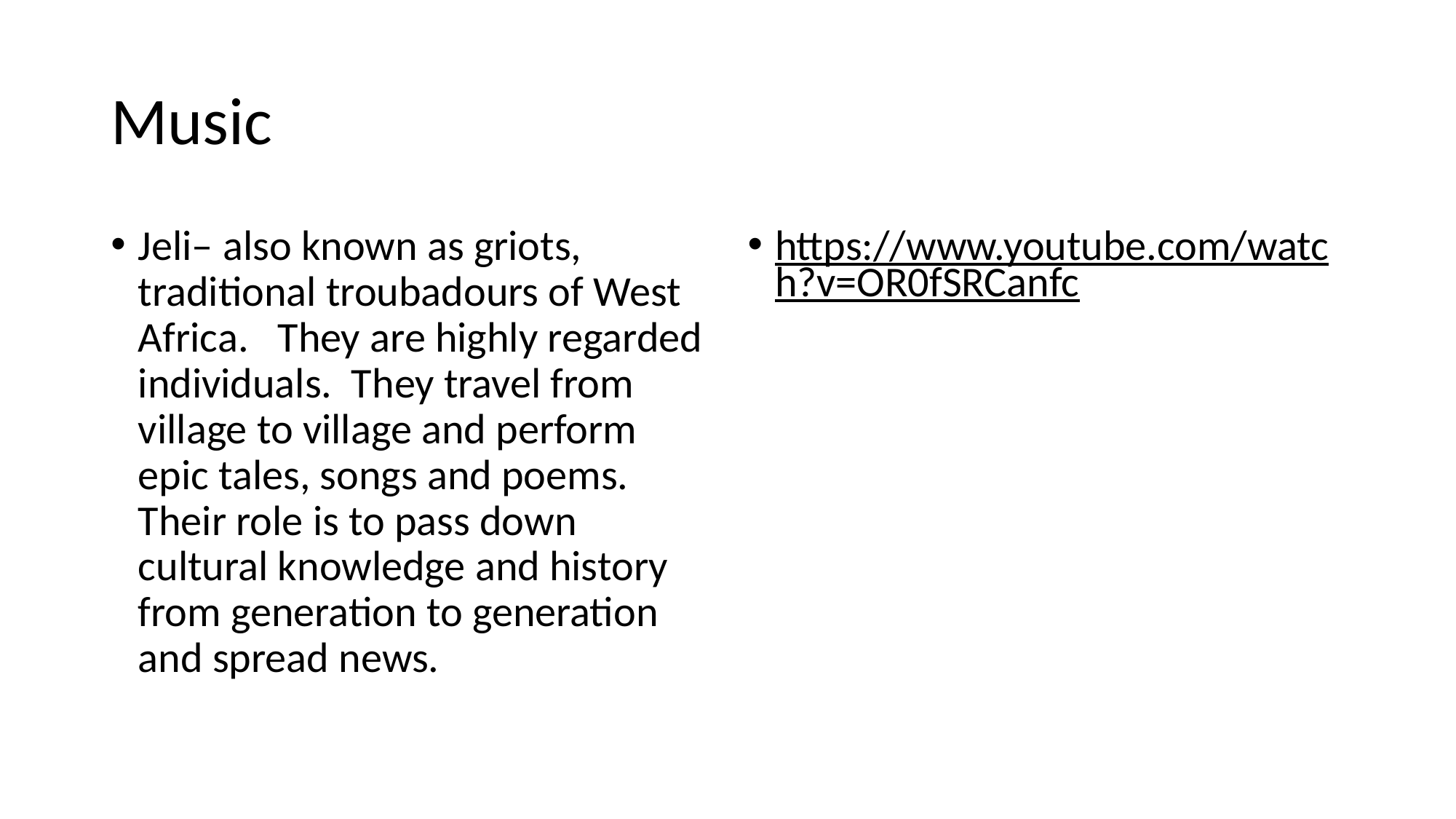

# Music
Jeli– also known as griots, traditional troubadours of West Africa.   They are highly regarded individuals.  They travel from village to village and perform epic tales, songs and poems.  Their role is to pass down cultural knowledge and history from generation to generation and spread news.
https://www.youtube.com/watch?v=OR0fSRCanfc